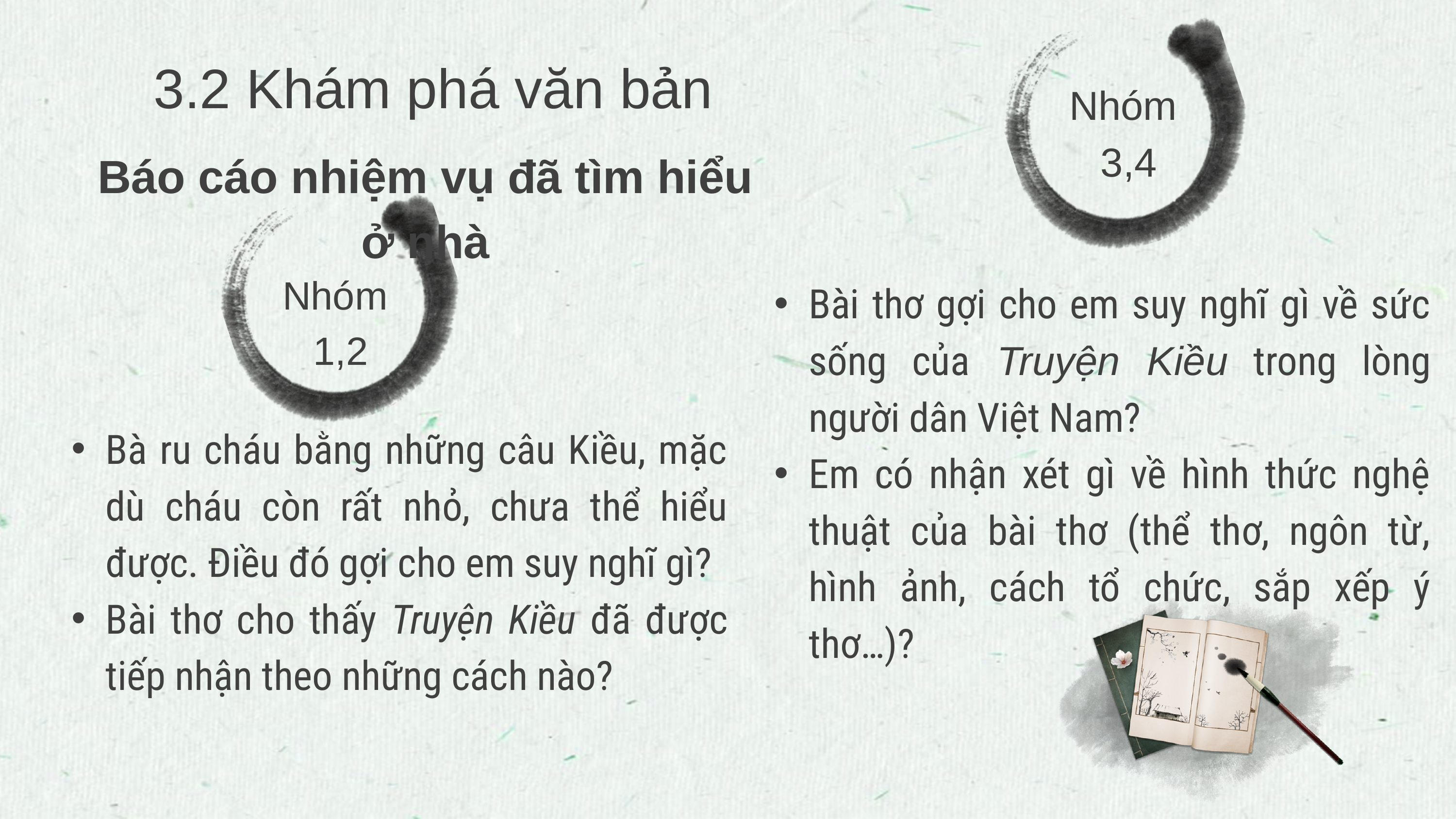

3.2 Khám phá văn bản
Nhóm
3,4
Báo cáo nhiệm vụ đã tìm hiểu ở nhà

Nhóm
 1,2
Bài thơ gợi cho em suy nghĩ gì về sức sống của Truyện Kiều trong lòng người dân Việt Nam?
Em có nhận xét gì về hình thức nghệ thuật của bài thơ (thể thơ, ngôn từ, hình ảnh, cách tổ chức, sắp xếp ý thơ…)?
Bà ru cháu bằng những câu Kiều, mặc dù cháu còn rất nhỏ, chưa thể hiểu được. Điều đó gợi cho em suy nghĩ gì?
Bài thơ cho thấy Truyện Kiều đã được tiếp nhận theo những cách nào?